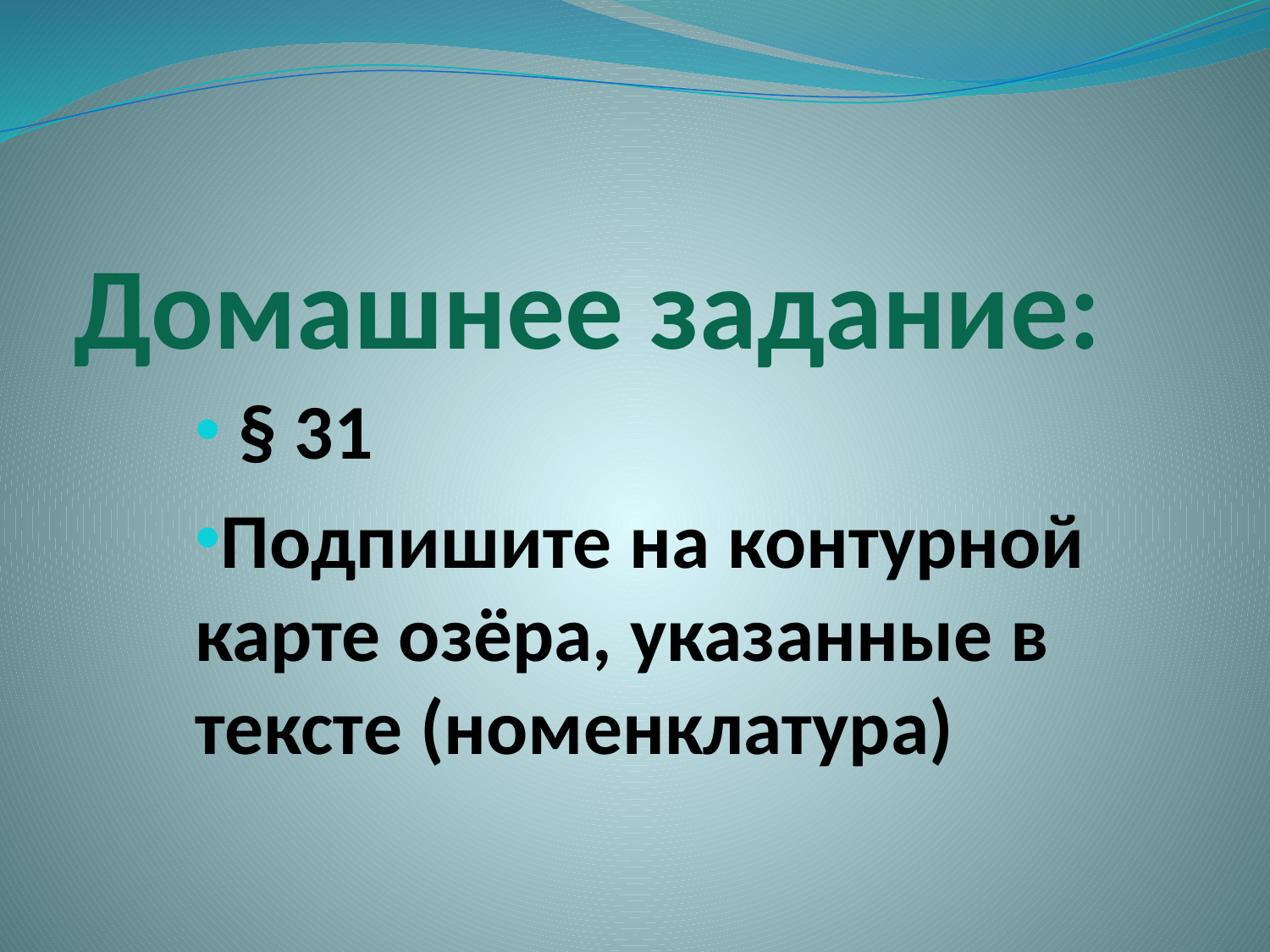

# Домашнее задание:
 § 31
Подпишите на контурной карте озёра, указанные в тексте (номенклатура)